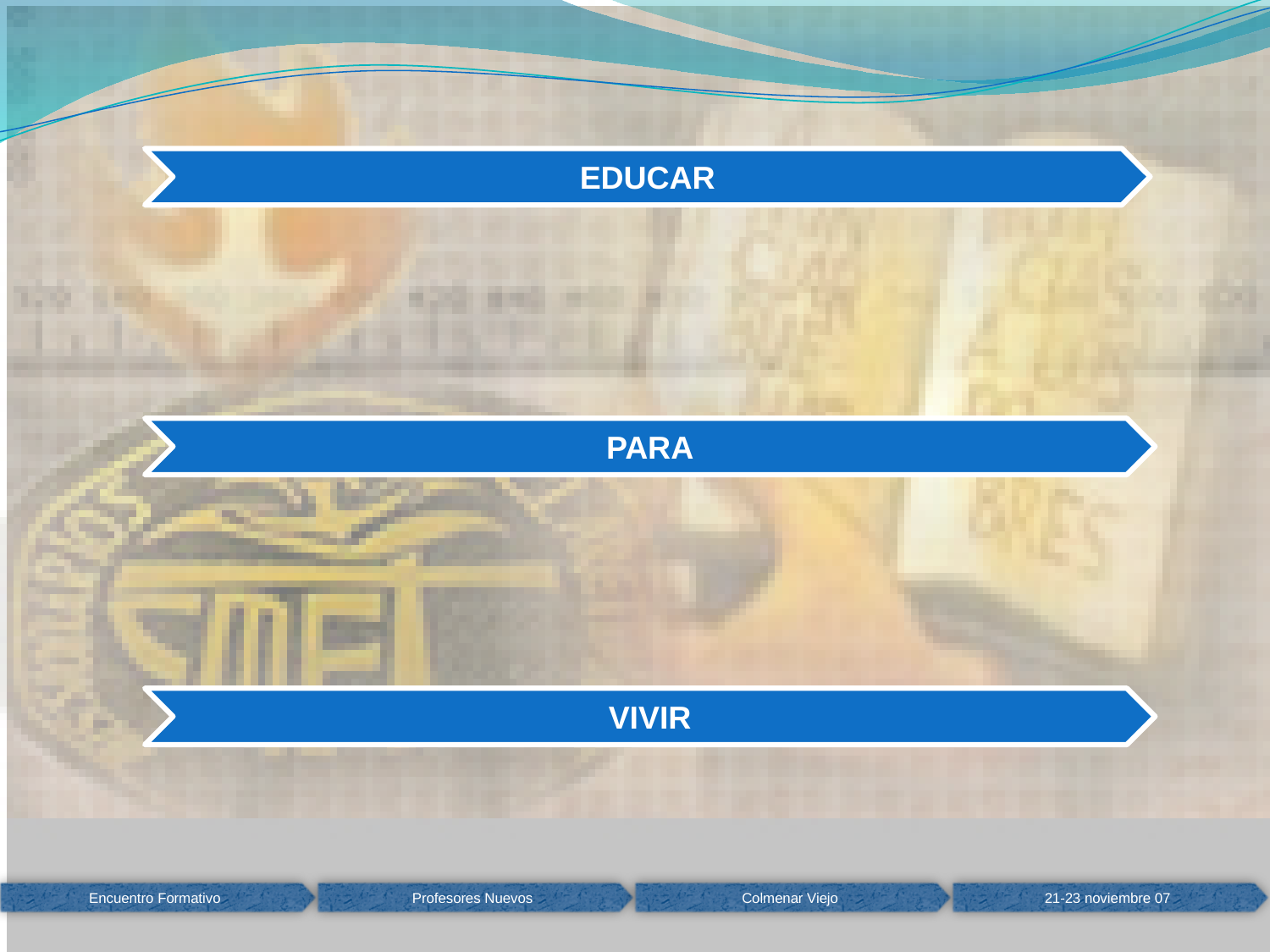

EDUCAR
PARA
VIVIR
21-23 noviembre 07
Encuentro Formativo
Profesores Nuevos
Colmenar Viejo